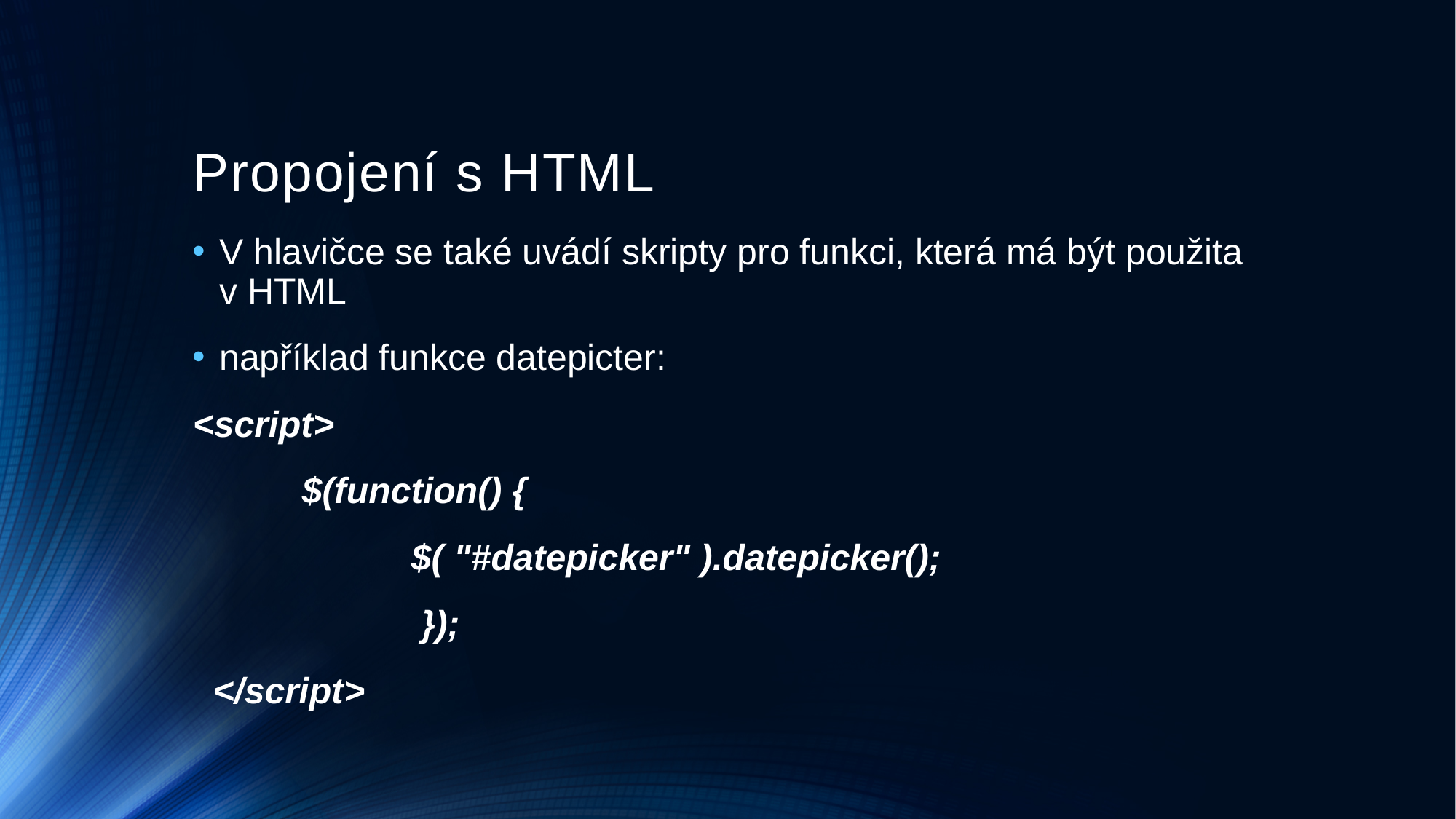

# Propojení s HTML
V hlavičce se také uvádí skripty pro funkci, která má být použita v HTML
například funkce datepicter:
<script>
  	$(function() {
    		$( "#datepicker" ).datepicker();
 		 });
  </script>